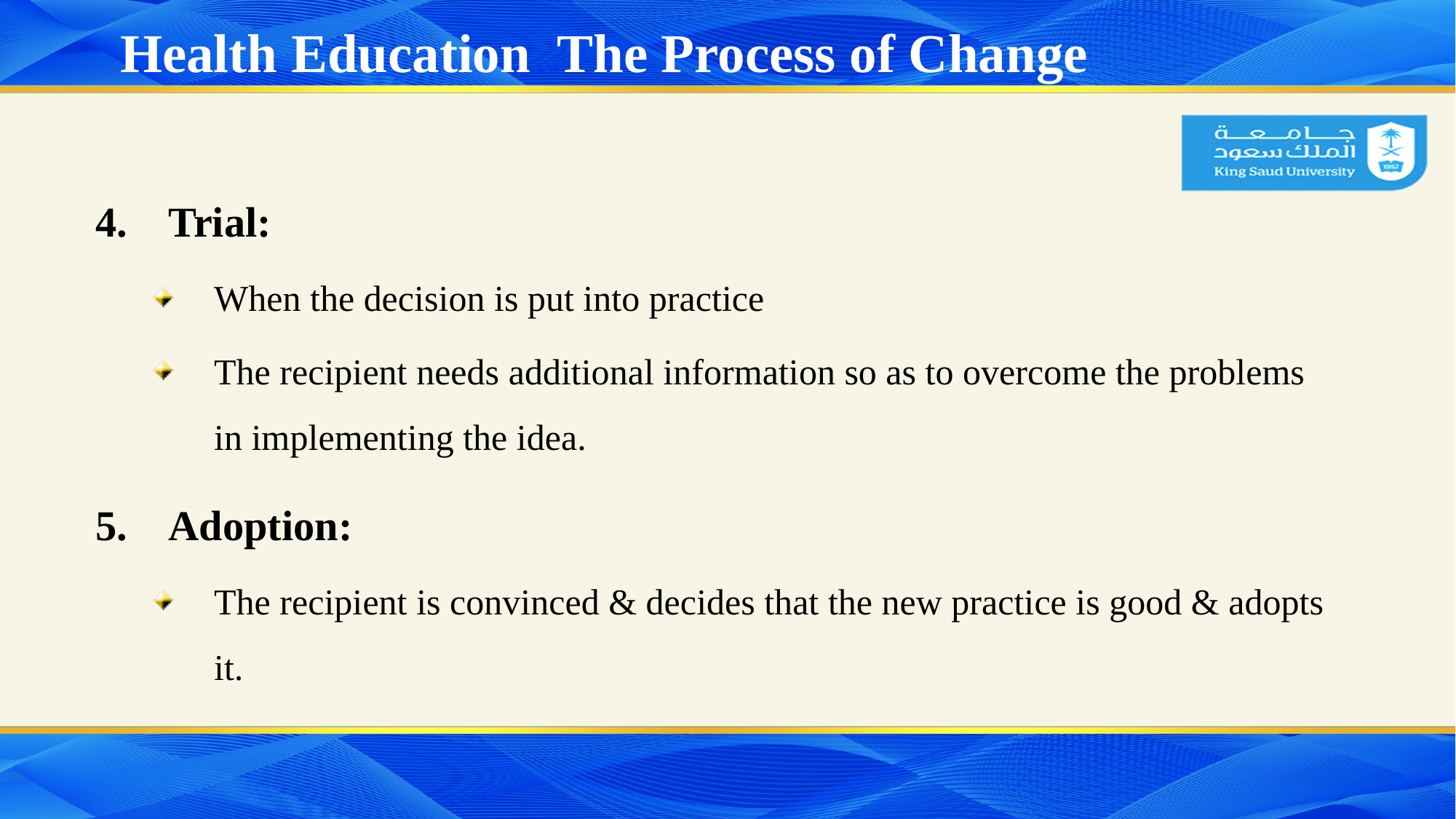

# Health Education  The Process of Change
Trial:
When the decision is put into practice
The recipient needs additional information so as to overcome the problems in implementing the idea.
Adoption:
The recipient is convinced & decides that the new practice is good & adopts it.